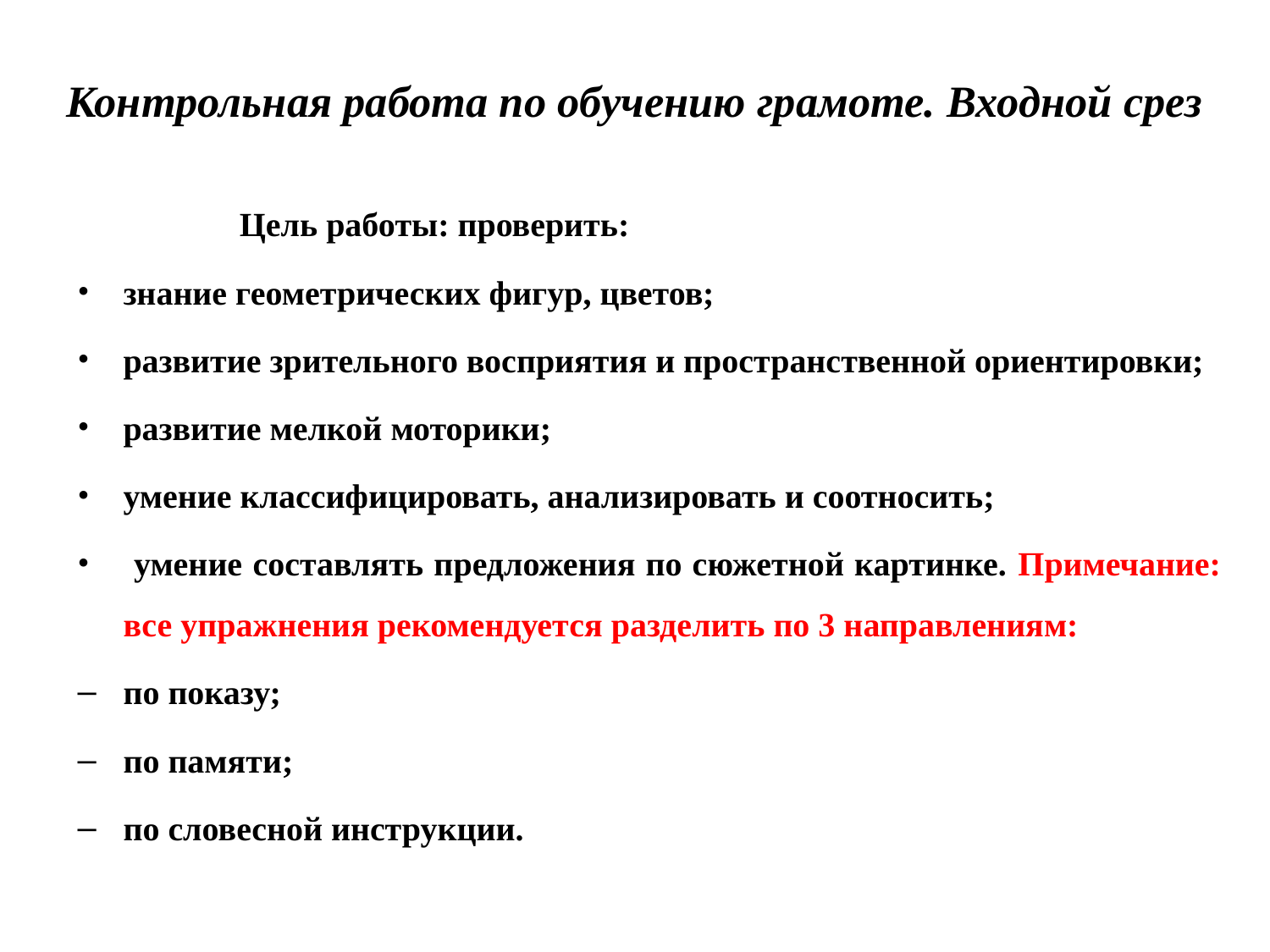

# Контрольная работа по обучению грамоте. Входной срез
 Цель работы: проверить:
знание геометрических фигур, цветов;
развитие зрительного восприятия и пространственной ориентировки;
развитие мелкой моторики;
умение классифицировать, анализировать и соотносить;
 умение составлять предложения по сюжетной картинке. Примечание: все упражнения рекомендуется разделить по 3 направлениям:
по показу;
по памяти;
по словесной инструкции.